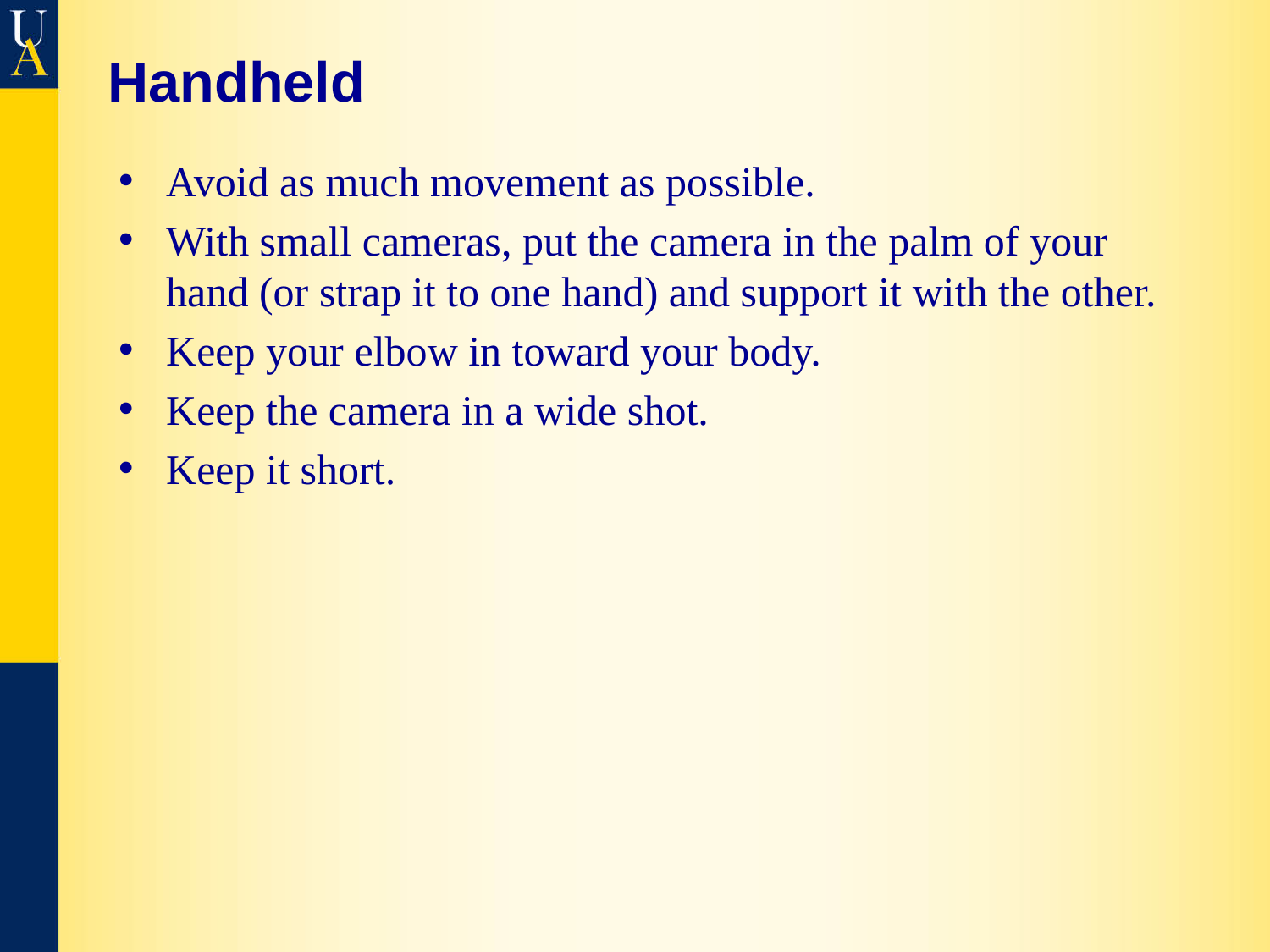

# Handheld
Avoid as much movement as possible.
With small cameras, put the camera in the palm of your hand (or strap it to one hand) and support it with the other.
Keep your elbow in toward your body.
Keep the camera in a wide shot.
Keep it short.